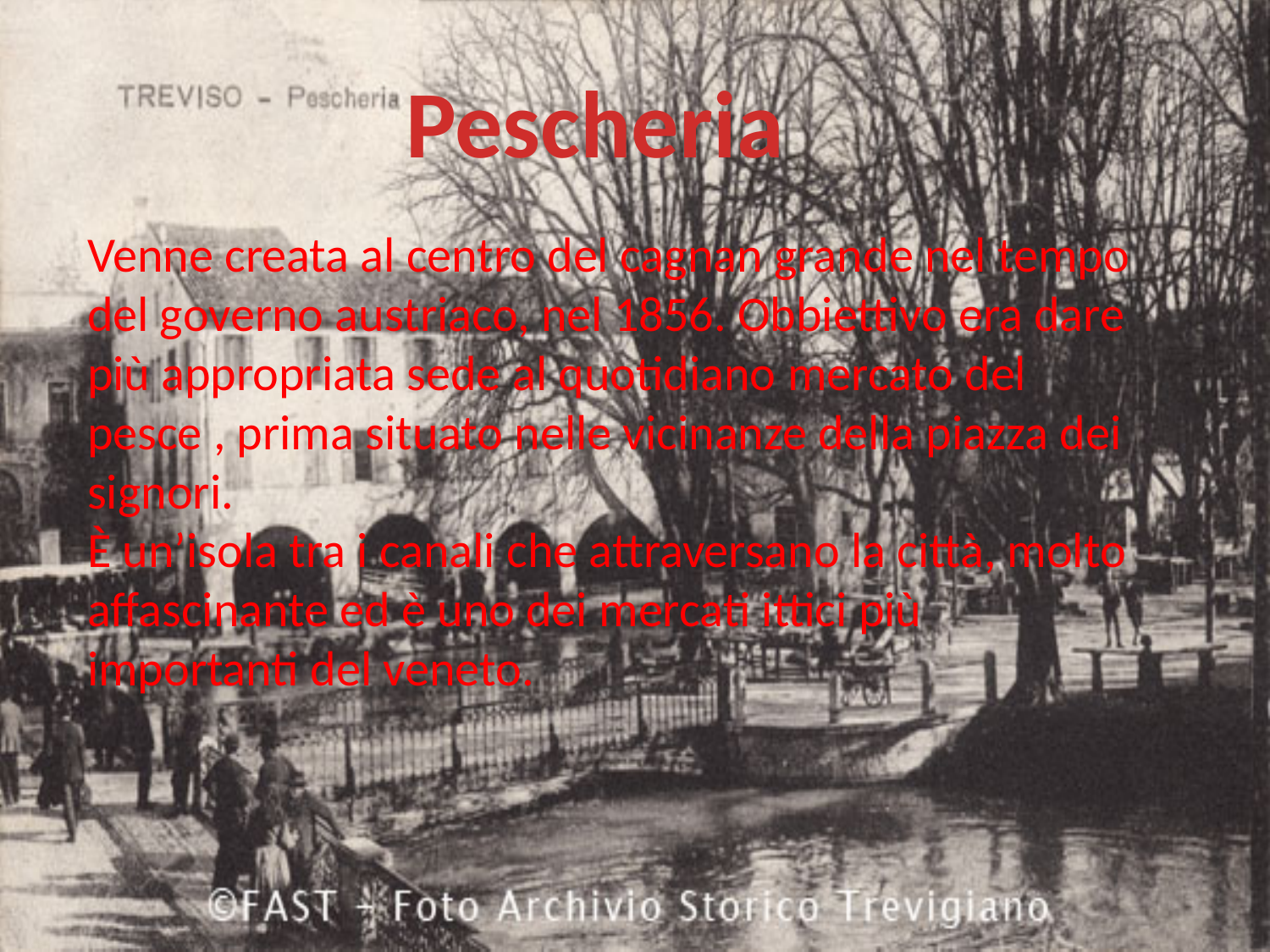

Pescheria
Venne creata al centro del cagnan grande nel tempo del governo austriaco, nel 1856. Obbiettivo era dare più appropriata sede al quotidiano mercato del pesce , prima situato nelle vicinanze della piazza dei signori.
È un’isola tra i canali che attraversano la città, molto affascinante ed è uno dei mercati ittici più importanti del veneto.